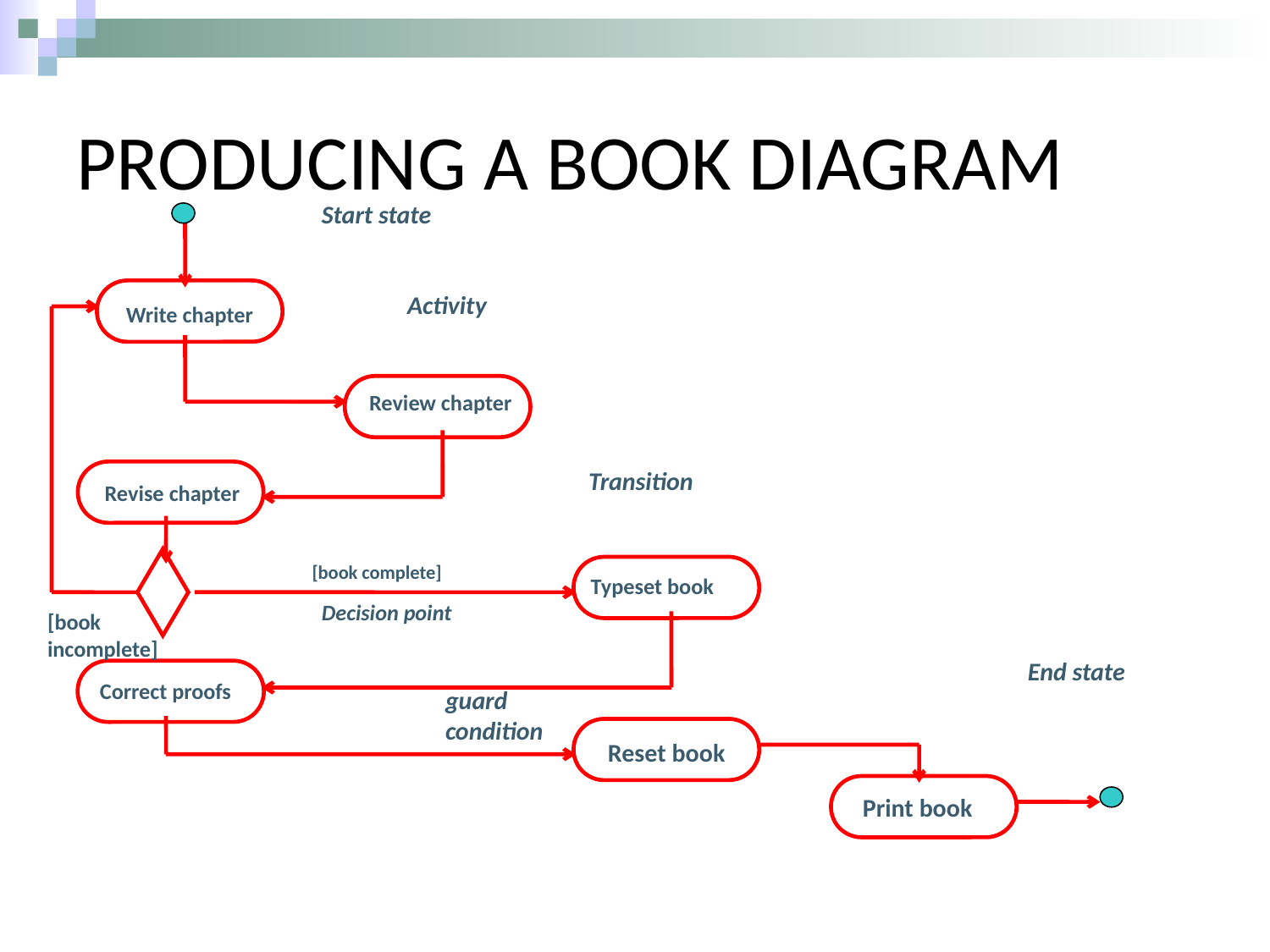

# Producing a book diagram
Start state

Activity

Write chapter

Review chapter

Transition

Revise chapter

[book complete]

Typeset book

Decision point
[book incomplete]

End state

Correct proofs
guard condition

Reset book

Print book